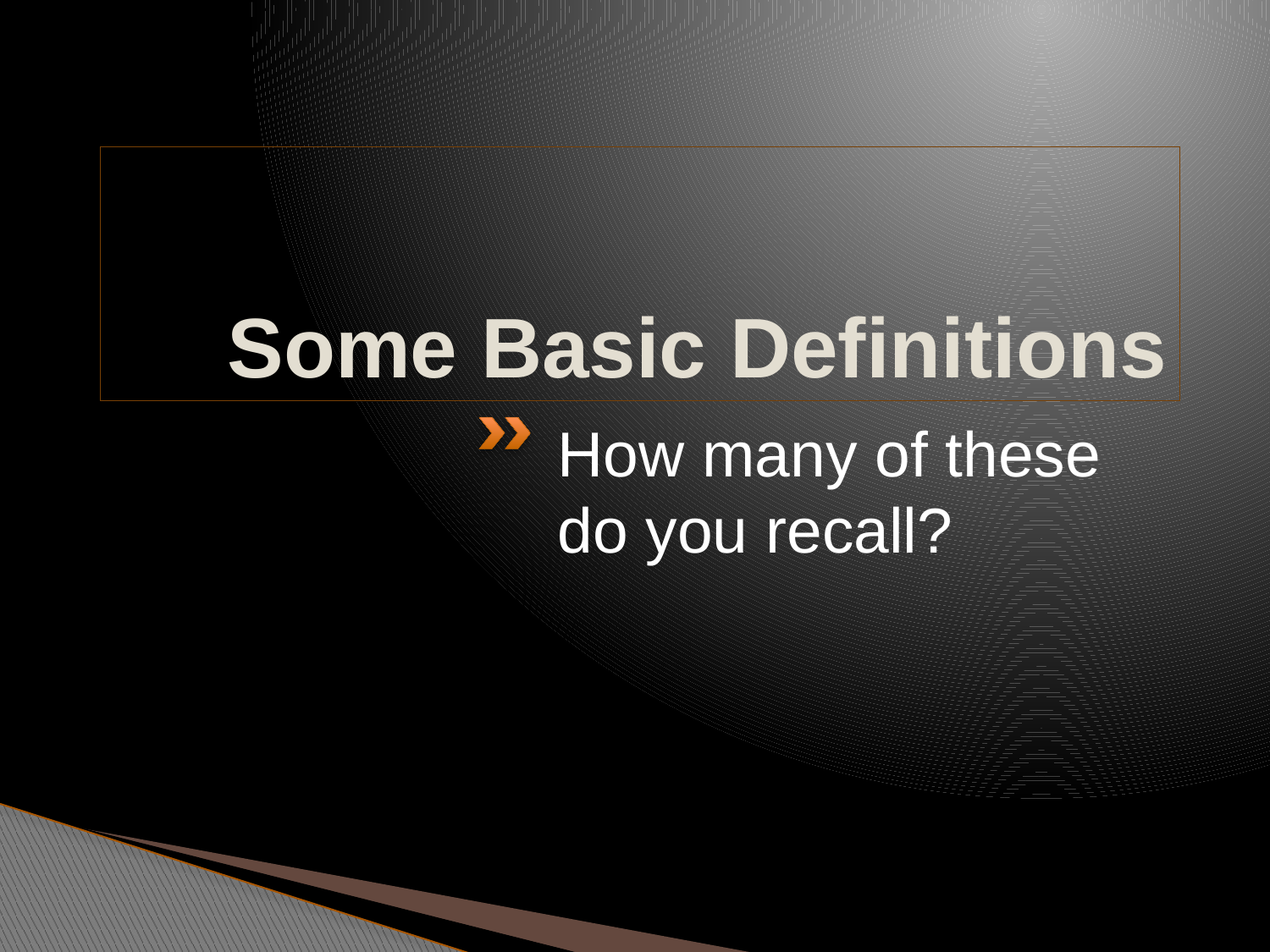

# Some Basic Definitions
How many of these do you recall?